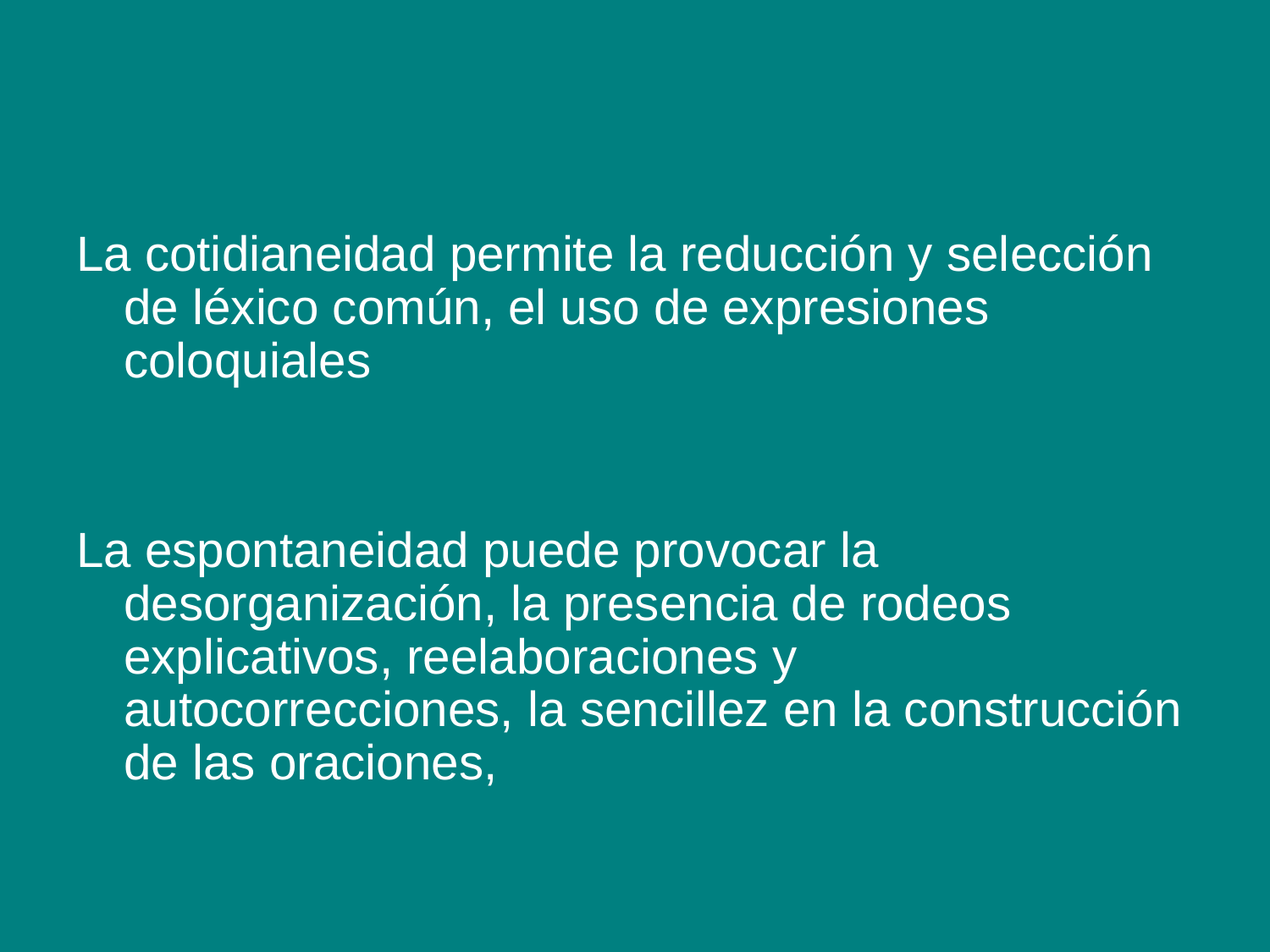

#
La cotidianeidad permite la reducción y selección de léxico común, el uso de expresiones coloquiales

La espontaneidad puede provocar la desorganización, la presencia de rodeos explicativos, reelaboraciones y autocorrecciones, la sencillez en la construcción de las oraciones,